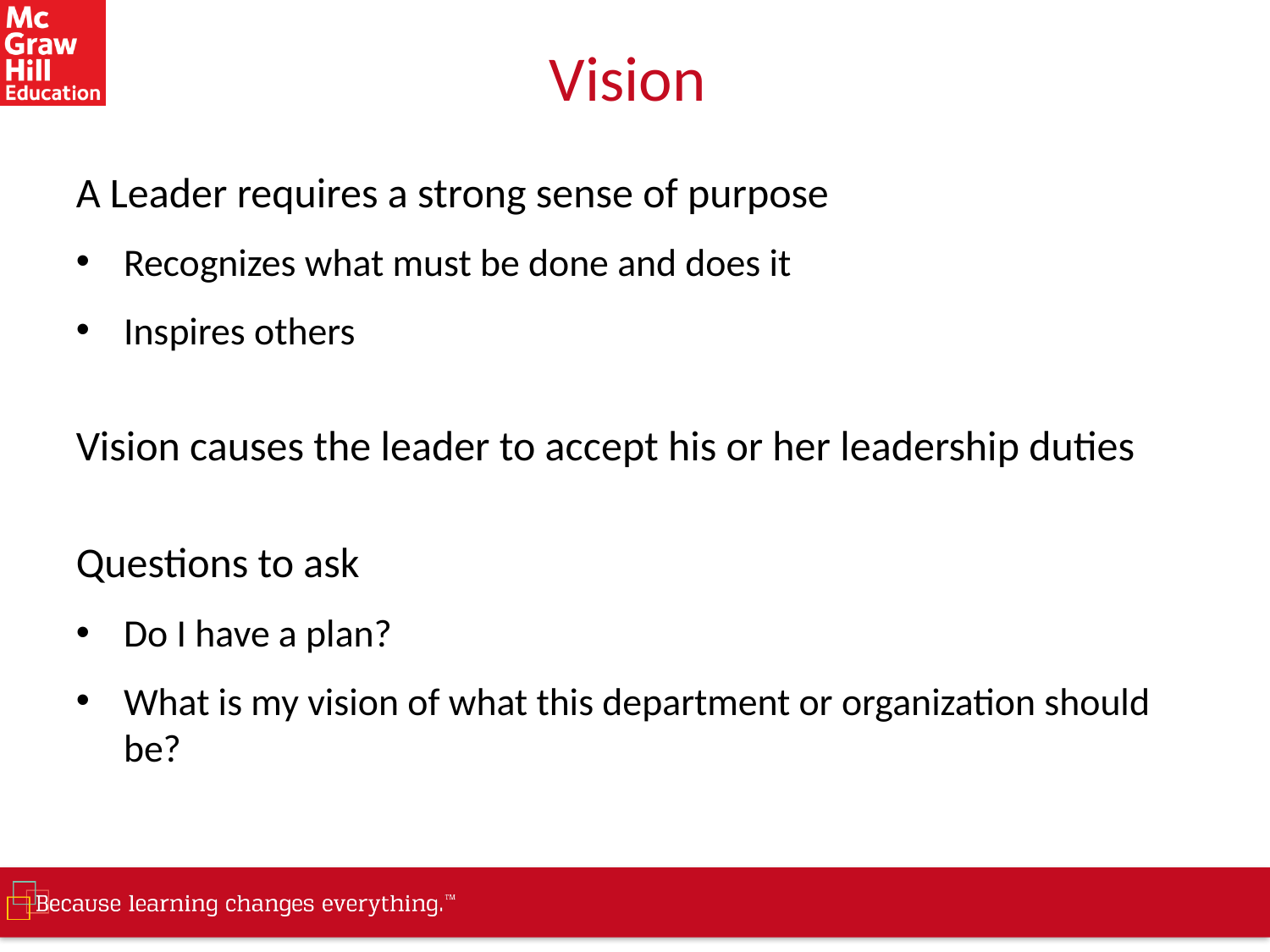

# Vision
A Leader requires a strong sense of purpose
Recognizes what must be done and does it
Inspires others

Vision causes the leader to accept his or her leadership duties

Questions to ask
Do I have a plan?
What is my vision of what this department or organization should be?